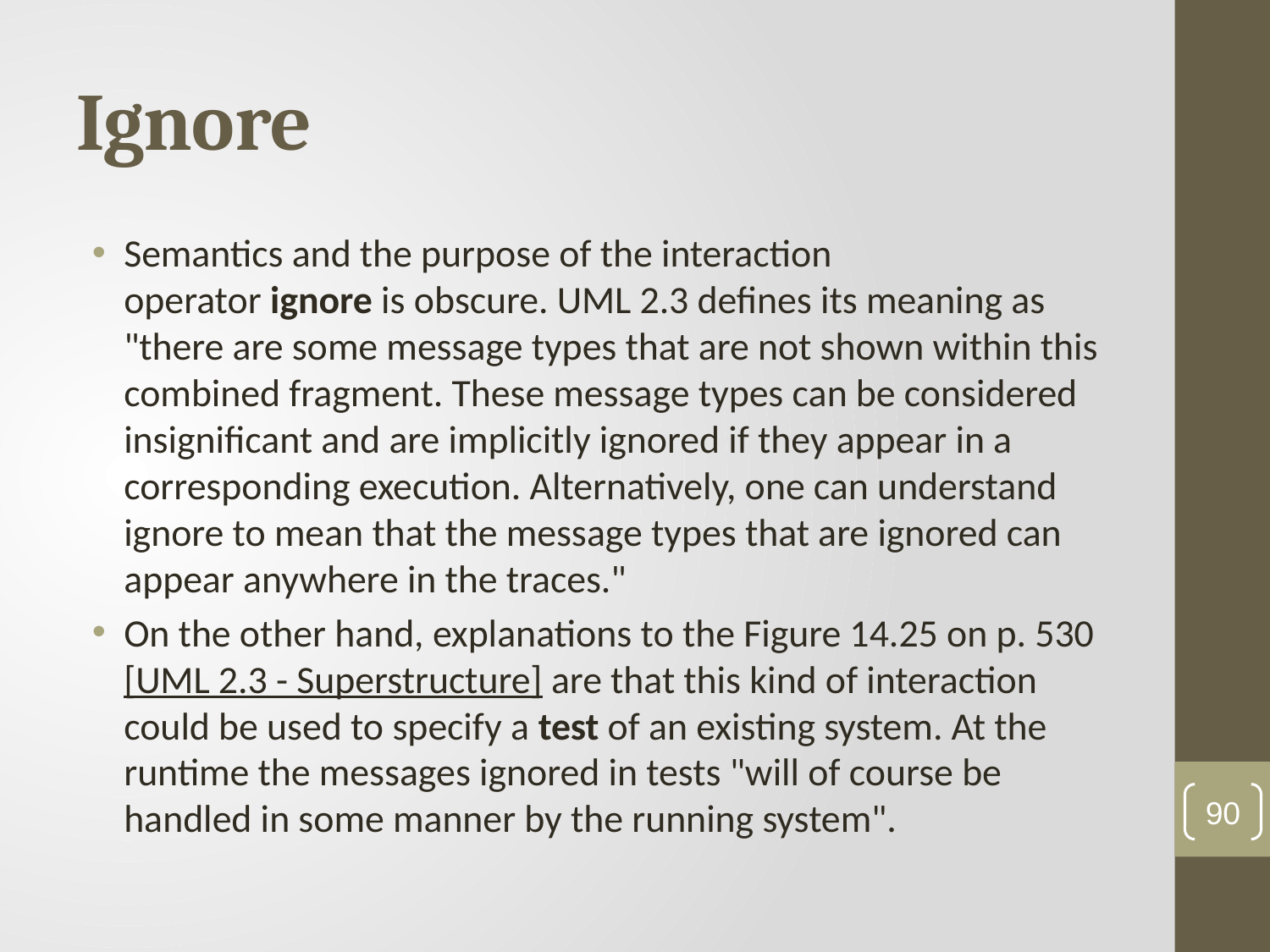

# Ignore
Semantics and the purpose of the interaction operator ignore is obscure. UML 2.3 defines its meaning as "there are some message types that are not shown within this combined fragment. These message types can be considered insignificant and are implicitly ignored if they appear in a corresponding execution. Alternatively, one can understand ignore to mean that the message types that are ignored can appear anywhere in the traces."
On the other hand, explanations to the Figure 14.25 on p. 530 [UML 2.3 - Superstructure] are that this kind of interaction could be used to specify a test of an existing system. At the runtime the messages ignored in tests "will of course be handled in some manner by the running system".
90